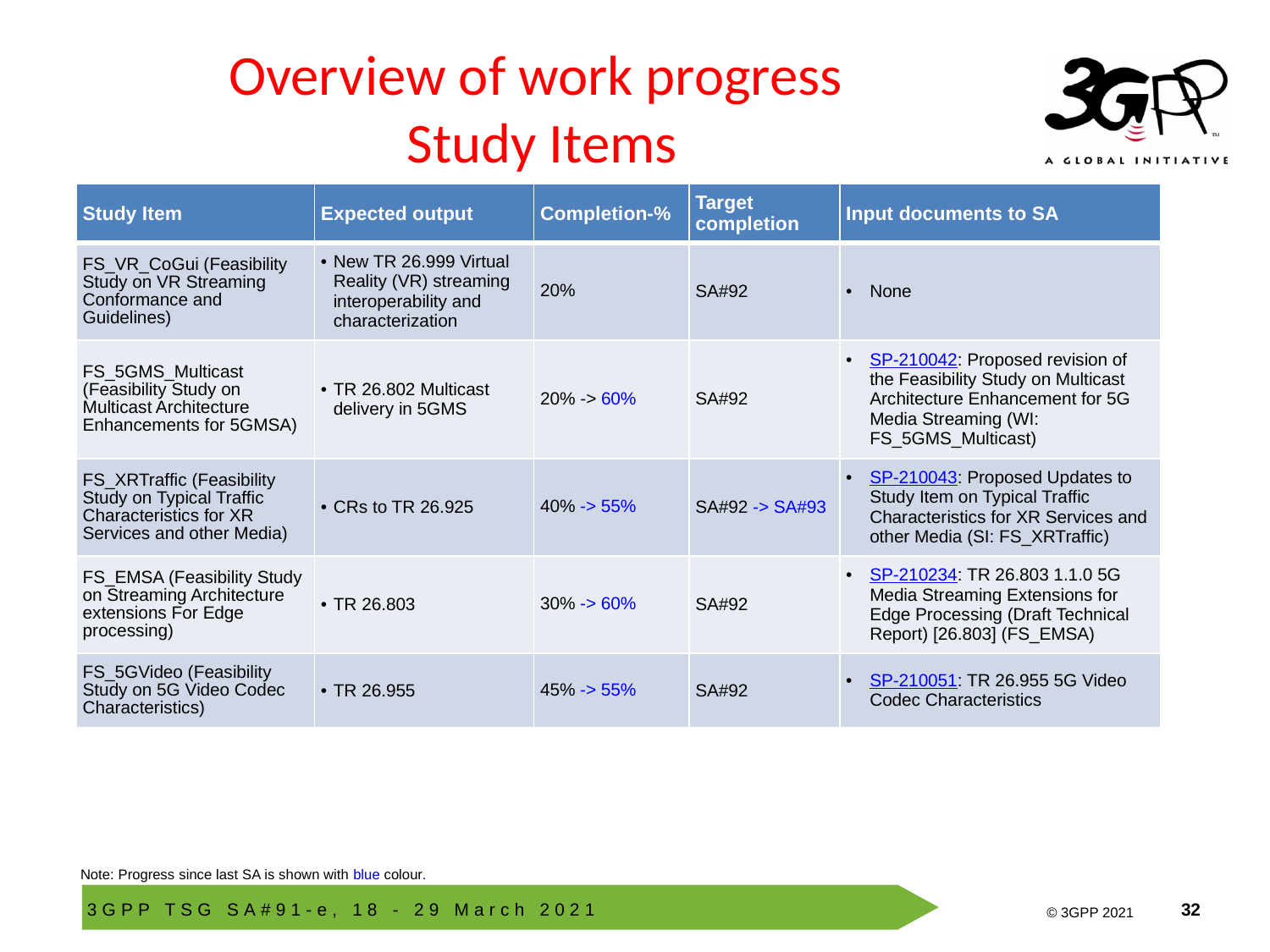

# Overview of work progress Study Items
| Study Item | Expected output | Completion-% | Target completion | Input documents to SA |
| --- | --- | --- | --- | --- |
| FS\_VR\_CoGui (Feasibility Study on VR Streaming Conformance and Guidelines) | New TR 26.999 Virtual Reality (VR) streaming interoperability and characterization | 20% | SA#92 | None |
| FS\_5GMS\_Multicast (Feasibility Study on Multicast Architecture Enhancements for 5GMSA) | TR 26.802 Multicast delivery in 5GMS | 20% -> 60% | SA#92 | SP-210042: Proposed revision of the Feasibility Study on Multicast Architecture Enhancement for 5G Media Streaming (WI: FS\_5GMS\_Multicast) |
| FS\_XRTraffic (Feasibility Study on Typical Traffic Characteristics for XR Services and other Media) | CRs to TR 26.925 | 40% -> 55% | SA#92 -> SA#93 | SP-210043: Proposed Updates to Study Item on Typical Traffic Characteristics for XR Services and other Media (SI: FS\_XRTraffic) |
| FS\_EMSA (Feasibility Study on Streaming Architecture extensions For Edge processing) | TR 26.803 | 30% -> 60% | SA#92 | SP-210234: TR 26.803 1.1.0 5G Media Streaming Extensions for Edge Processing (Draft Technical Report) [26.803] (FS\_EMSA) |
| FS\_5GVideo (Feasibility Study on 5G Video Codec Characteristics) | TR 26.955 | 45% -> 55% | SA#92 | SP-210051: TR 26.955 5G Video Codec Characteristics |

Note: Progress since last SA is shown with blue colour.